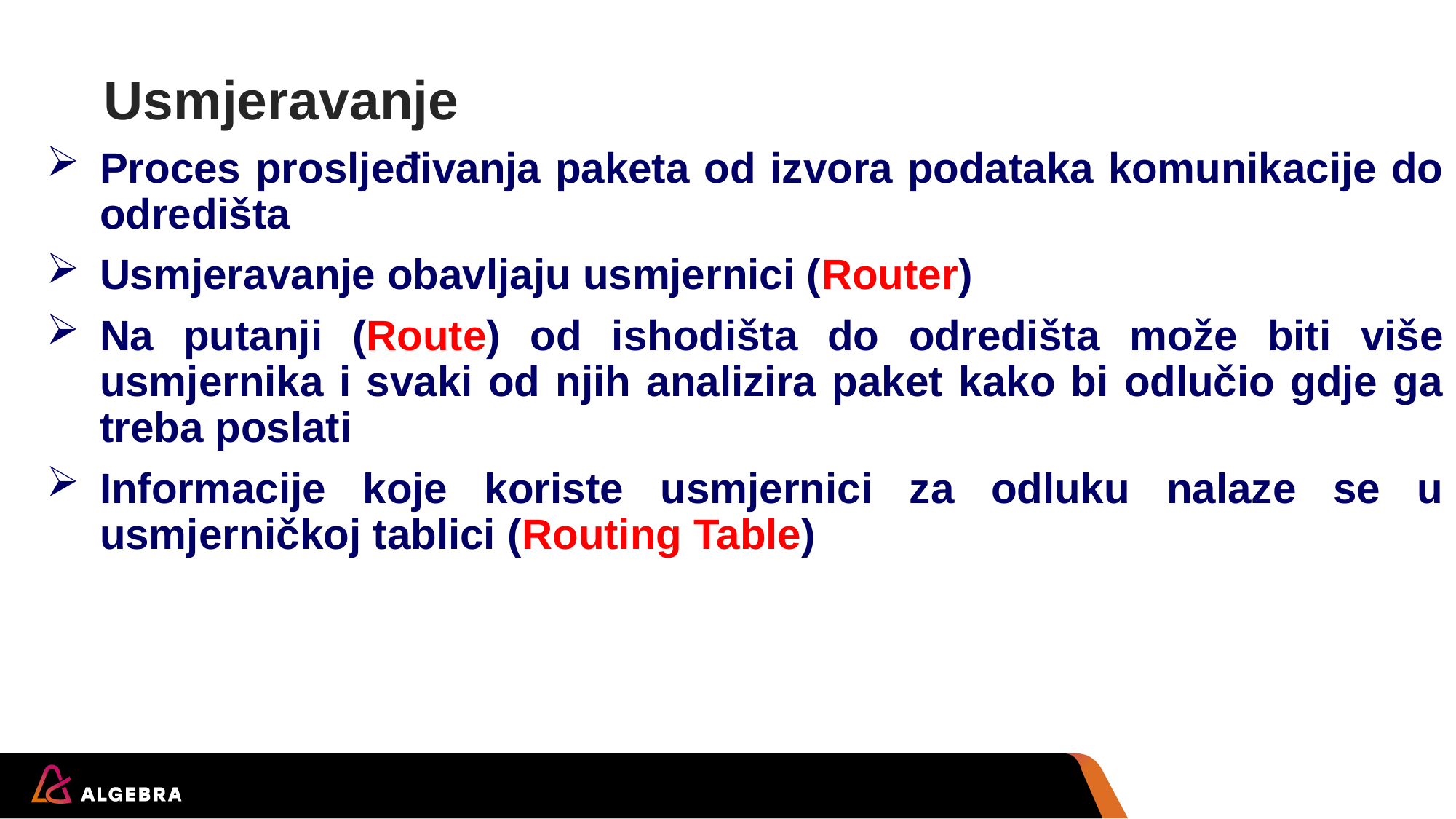

# Usmjeravanje
Proces prosljeđivanja paketa od izvora podataka komunikacije do odredišta
Usmjeravanje obavljaju usmjernici (Router)
Na putanji (Route) od ishodišta do odredišta može biti više usmjernika i svaki od njih analizira paket kako bi odlučio gdje ga treba poslati
Informacije koje koriste usmjernici za odluku nalaze se u usmjerničkoj tablici (Routing Table)